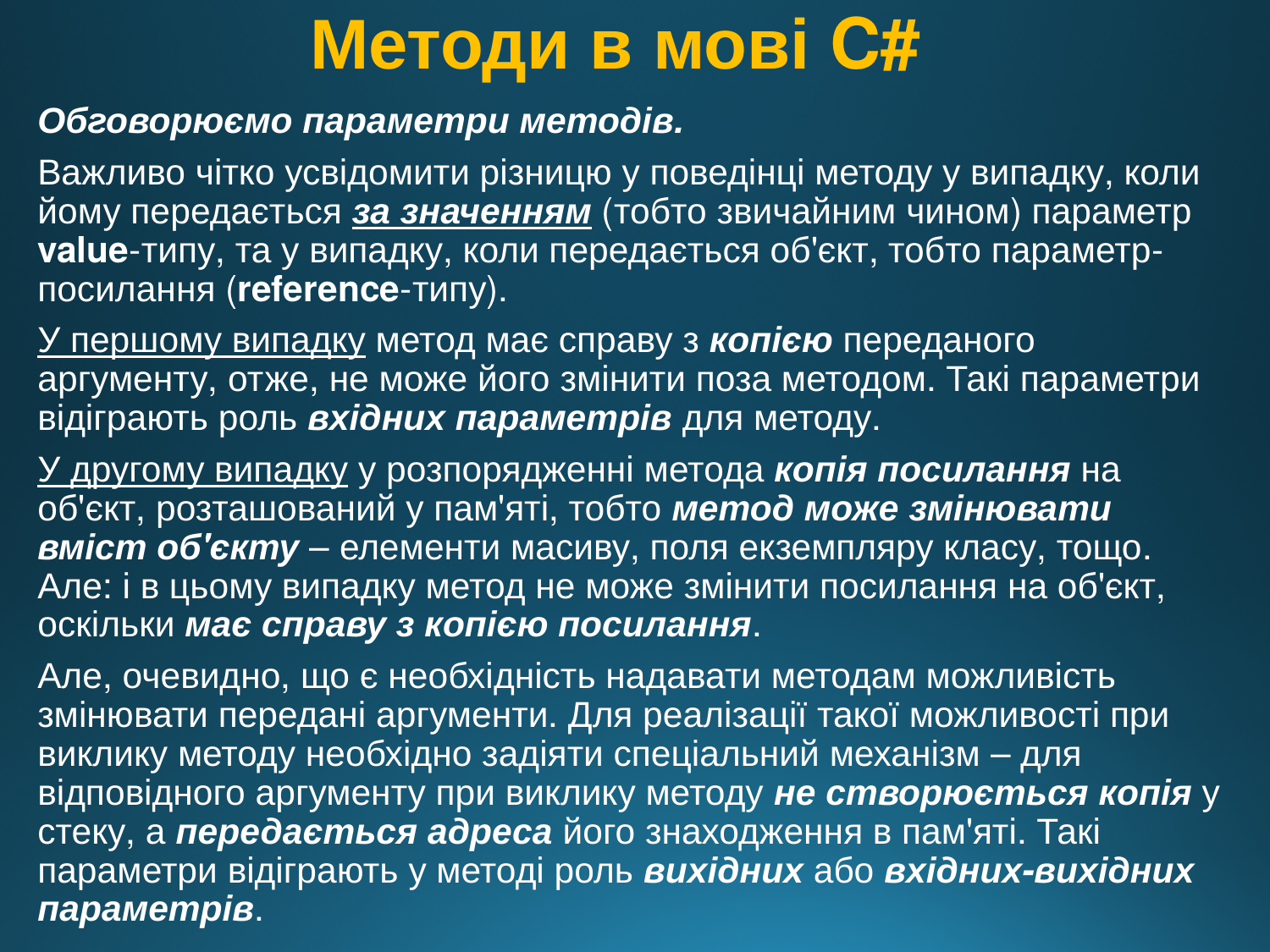

# Методи в мові C#
Обговорюємо параметри методів.
Важливо чітко усвідомити різницю у поведінці методу у випадку, коли йому передається за значенням (тобто звичайним чином) параметр value-типу, та у випадку, коли передається об'єкт, тобто параметр-посилання (reference-типу).
У першому випадку метод має справу з копією переданого аргументу, отже, не може його змінити поза методом. Такі параметри відіграють роль вхідних параметрів для методу.
У другому випадку у розпорядженні метода копія посилання на об'єкт, розташований у пам'яті, тобто метод може змінювати вміст об'єкту – елементи масиву, поля екземпляру класу, тощо. Але: і в цьому випадку метод не може змінити посилання на об'єкт, оскільки має справу з копією посилання.
Але, очевидно, що є необхідність надавати методам можливість змінювати передані аргументи. Для реалізації такої можливості при виклику методу необхідно задіяти спеціальний механізм – для відповідного аргументу при виклику методу не створюється копія у стеку, а передається адреса його знаходження в пам'яті. Такі параметри відіграють у методі роль вихідних або вхідних-вихідних параметрів.